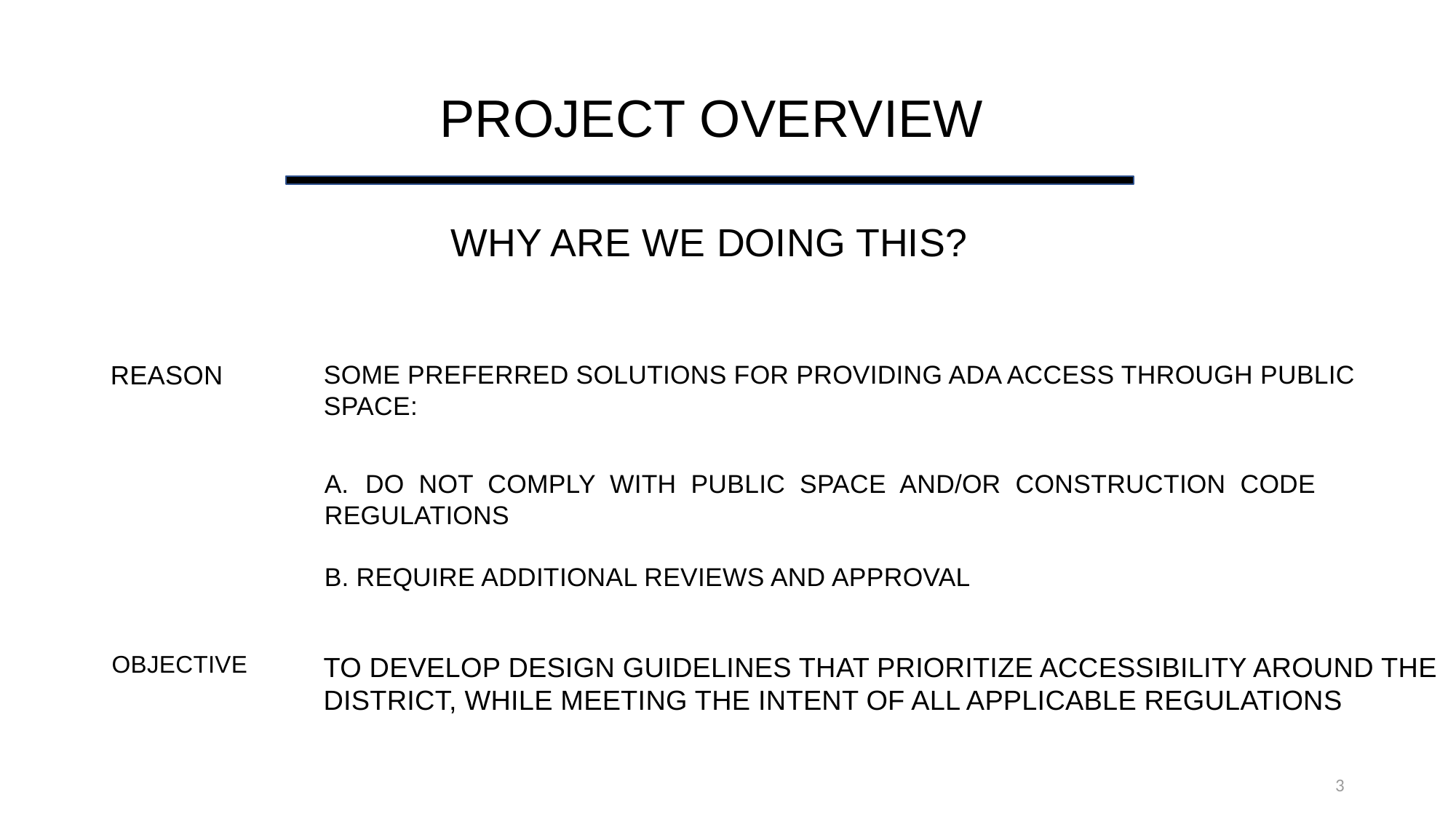

PROJECT OVERVIEW

WHY ARE WE DOING THIS?
REASON
SOME PREFERRED SOLUTIONS FOR PROVIDING ADA ACCESS THROUGH PUBLIC
SPACE:
DO  NOT  COMPLY  WITH  PUBLIC  SPACE  AND/OR  CONSTRUCTION  CODE
REGULATIONS

B. REQUIRE ADDITIONAL REVIEWS AND APPROVAL
OBJECTIVE
TO DEVELOP DESIGN GUIDELINES THAT PRIORITIZE ACCESSIBILITY AROUND THE
DISTRICT, WHILE MEETING THE INTENT OF ALL APPLICABLE REGULATIONS
3